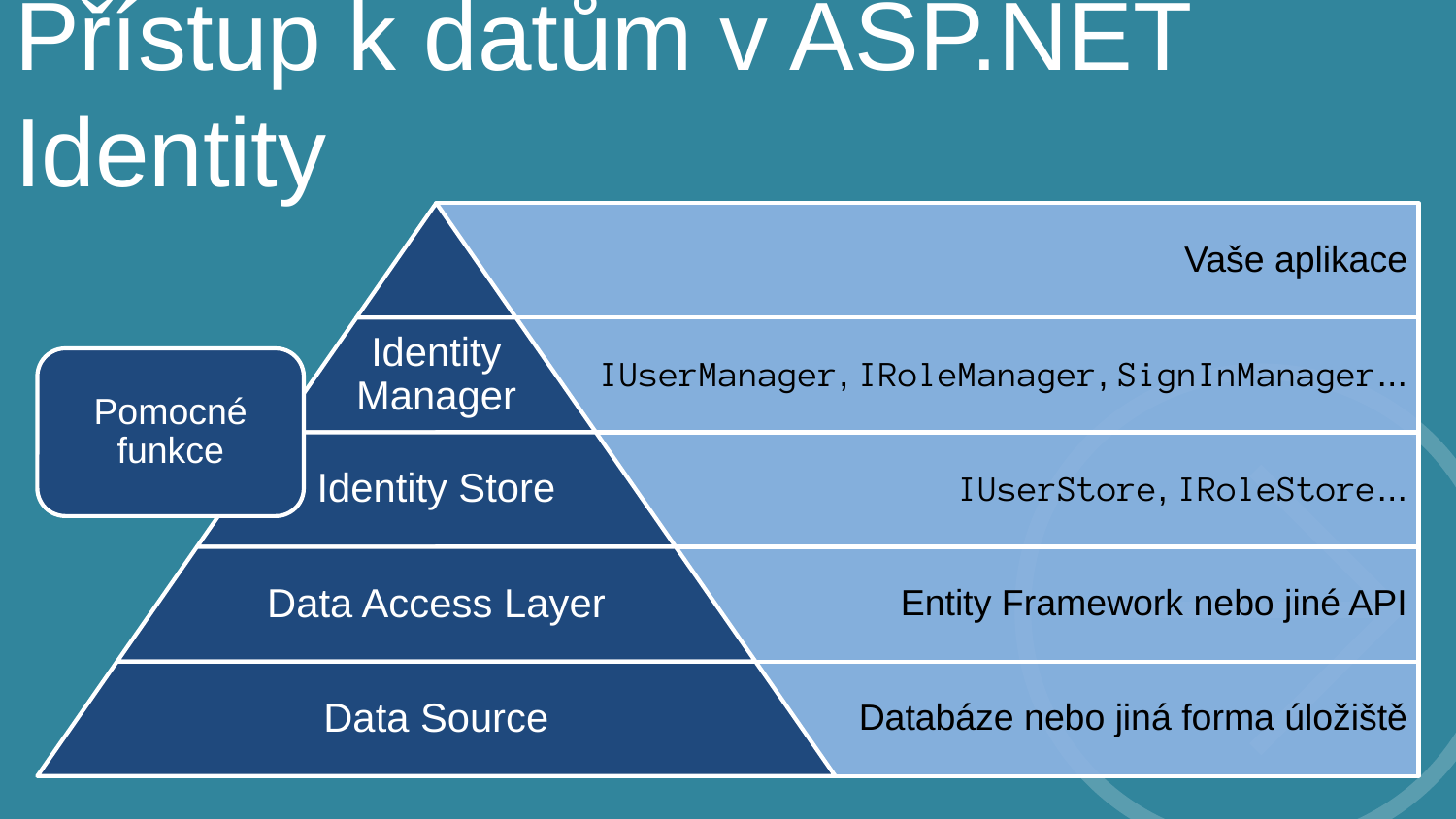

# Přístup k datům v ASP.NET Identity

Vaše aplikace
Identity Manager
IUserManager, IRoleManager, SignInManager...
Pomocné funkce
Identity Store
IUserStore, IRoleStore...
Data Access Layer
Entity Framework nebo jiné API
Data Source
Databáze nebo jiná forma úložiště